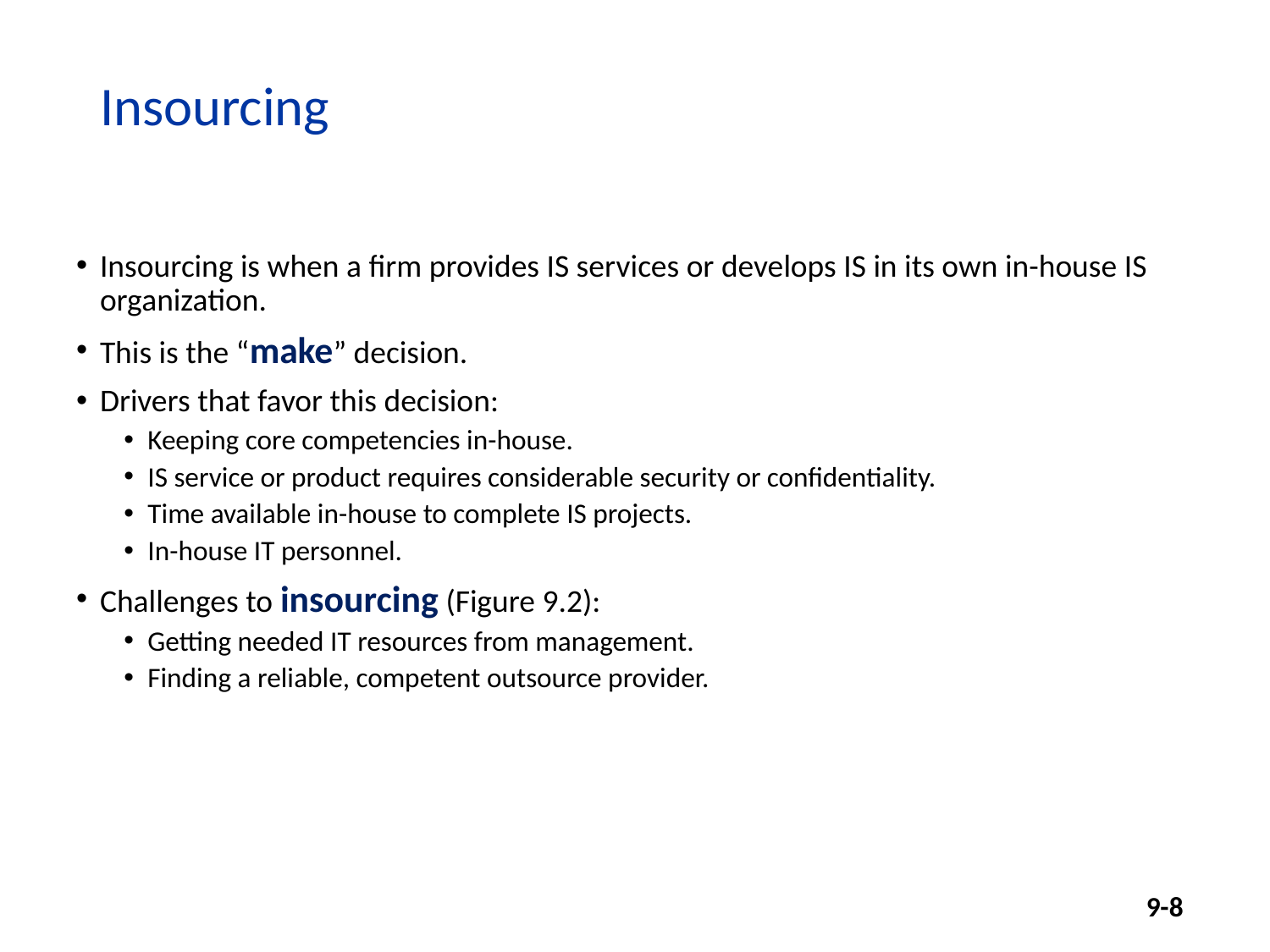

# Insourcing
Insourcing is when a firm provides IS services or develops IS in its own in-house IS organization.
This is the “make” decision.
Drivers that favor this decision:
Keeping core competencies in-house.
IS service or product requires considerable security or confidentiality.
Time available in-house to complete IS projects.
In-house IT personnel.
Challenges to insourcing (Figure 9.2):
Getting needed IT resources from management.
Finding a reliable, competent outsource provider.